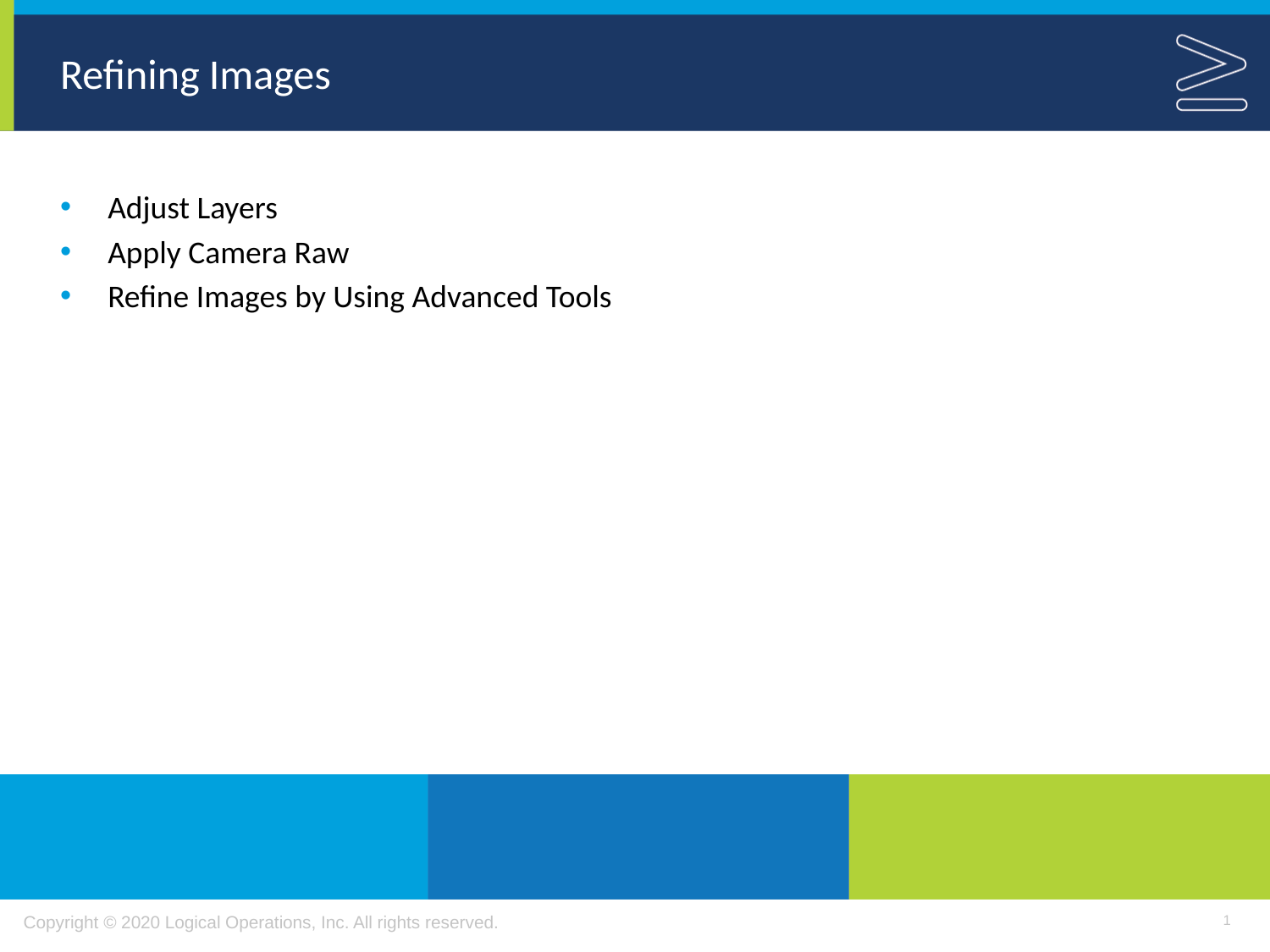

# Refining Images
Adjust Layers
Apply Camera Raw
Refine Images by Using Advanced Tools
1